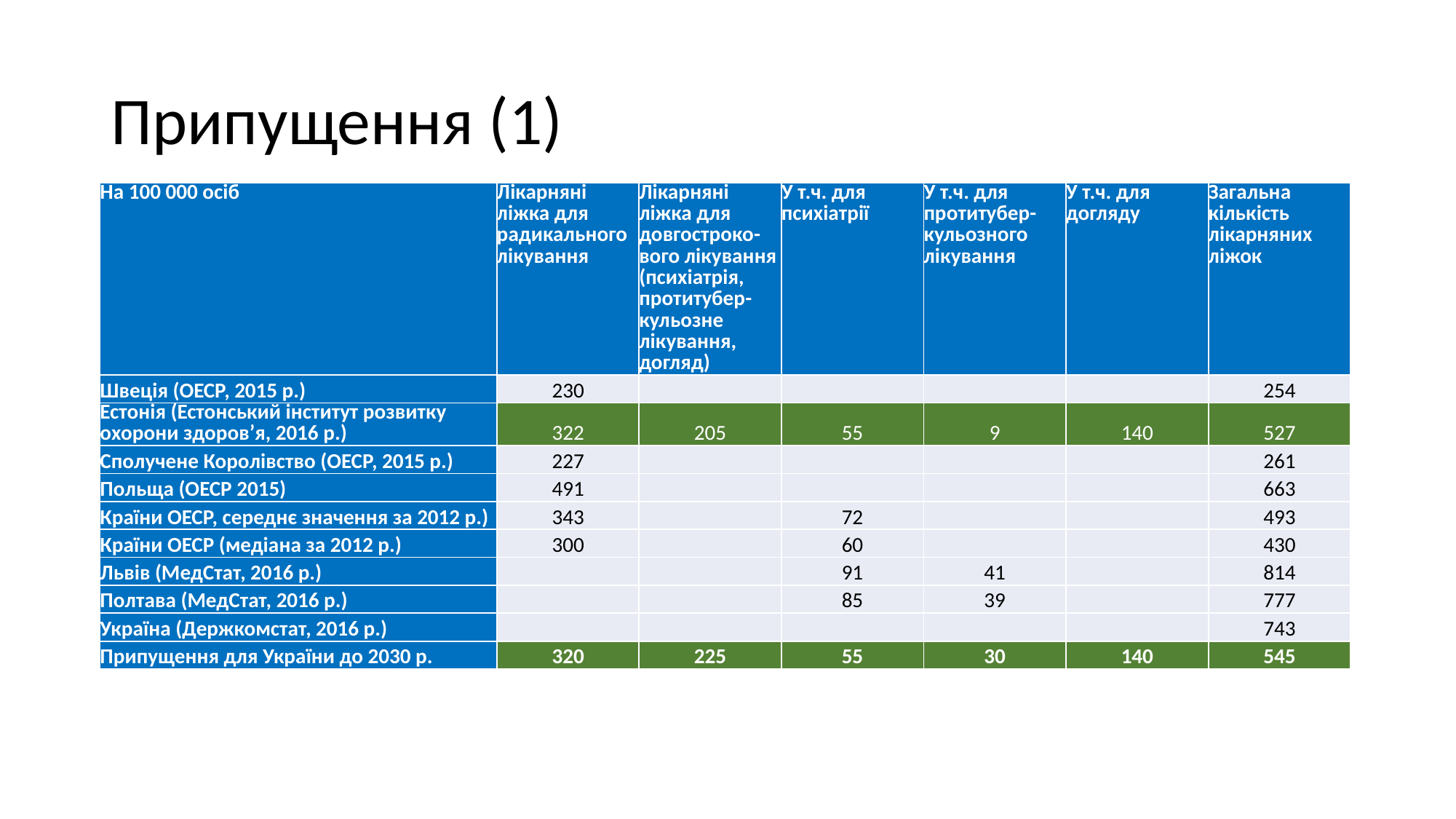

# Припущення (1)
| На 100 000 осіб | Лікарняні ліжка для радикального лікування | Лікарняні ліжка для довгостроко-вого лікування (психіатрія, протитубер-кульозне лікування, догляд) | У т.ч. для психіатрії | У т.ч. для протитубер-кульозного лікування | У т.ч. для догляду | Загальна кількість лікарняних ліжок |
| --- | --- | --- | --- | --- | --- | --- |
| Швеція (ОЕСР, 2015 р.) | 230 |  |  |  |  | 254 |
| Естонія (Естонський інститут розвитку охорони здоров’я, 2016 р.) | 322 | 205 | 55 | 9 | 140 | 527 |
| Сполучене Королівство (ОЕСР, 2015 р.) | 227 |  |  |  |  | 261 |
| Польща (ОЕСР 2015) | 491 |  |  |  |  | 663 |
| Країни ОЕСР, середнє значення за 2012 р.) | 343 |  | 72 |  |  | 493 |
| Країни ОЕСР (медіана за 2012 р.) | 300 |  | 60 |  |  | 430 |
| Львів (МедСтат, 2016 р.) |  |  | 91 | 41 |  | 814 |
| Полтава (МедСтат, 2016 р.) |  |  | 85 | 39 |  | 777 |
| Україна (Держкомстат, 2016 р.) |  |  |  |  |  | 743 |
| Припущення для України до 2030 р. | 320 | 225 | 55 | 30 | 140 | 545 |